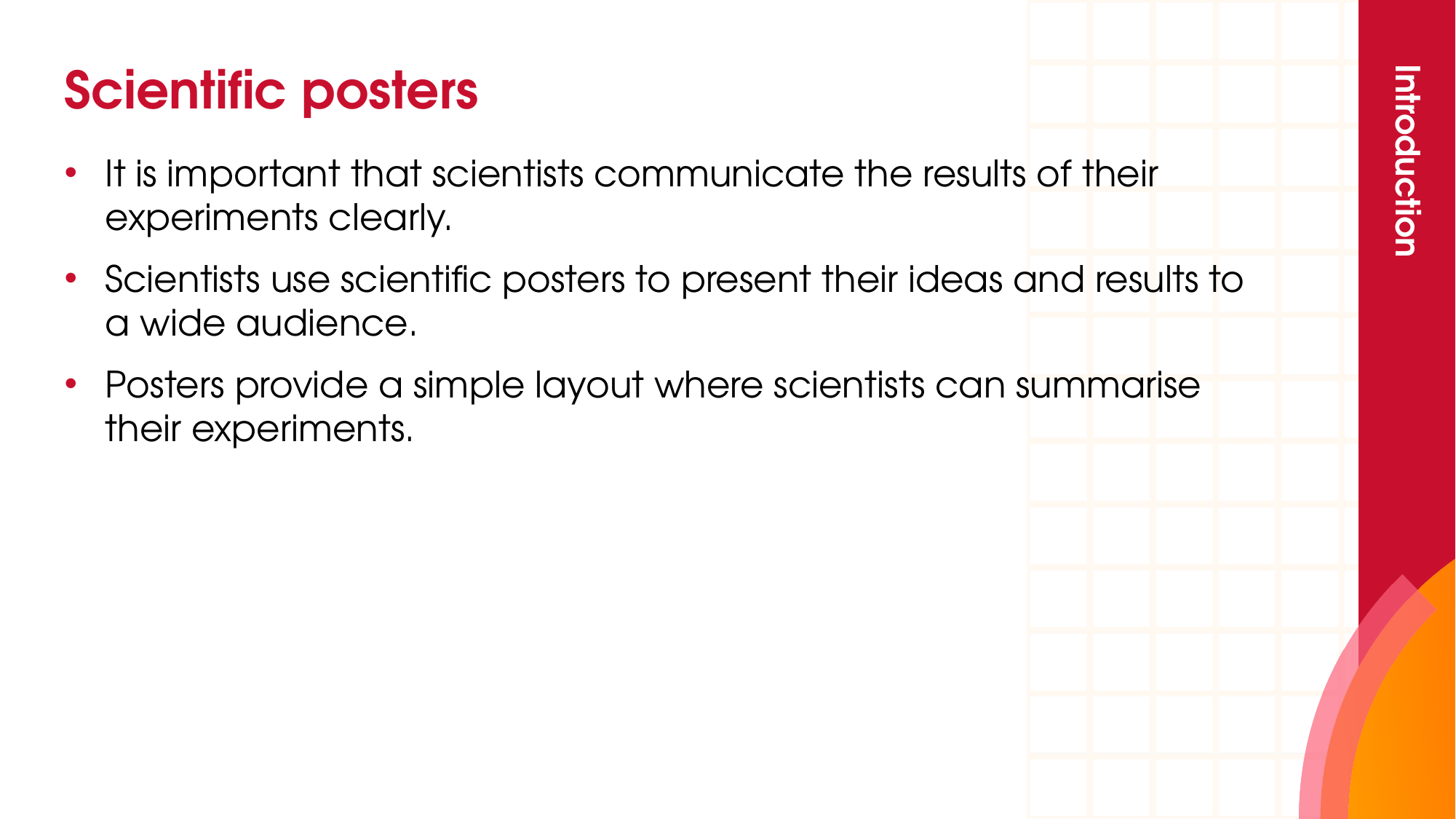

# Scientific posters
Introduction
It is important that scientists communicate the results of their experiments clearly.
Scientists use scientific posters to present their ideas and results to a wide audience.
Posters provide a simple layout where scientists can summarise their experiments.